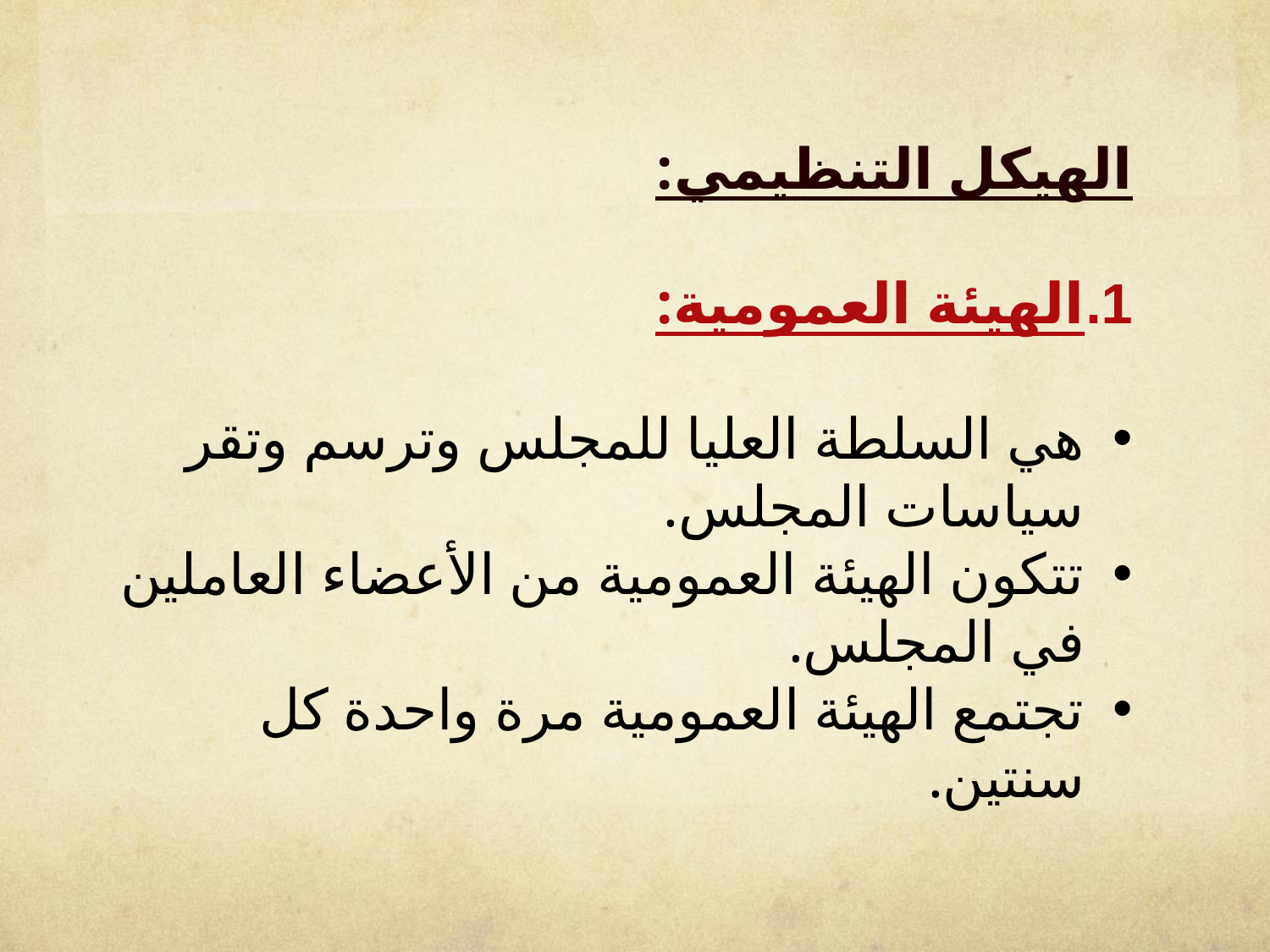

الهيكل التنظيمي:

الهيئة العمومية:

هي السلطة العليا للمجلس وترسم وتقر سياسات المجلس.
تتكون الهيئة العمومية من الأعضاء العاملين في المجلس.
تجتمع الهيئة العمومية مرة واحدة كل سنتين.